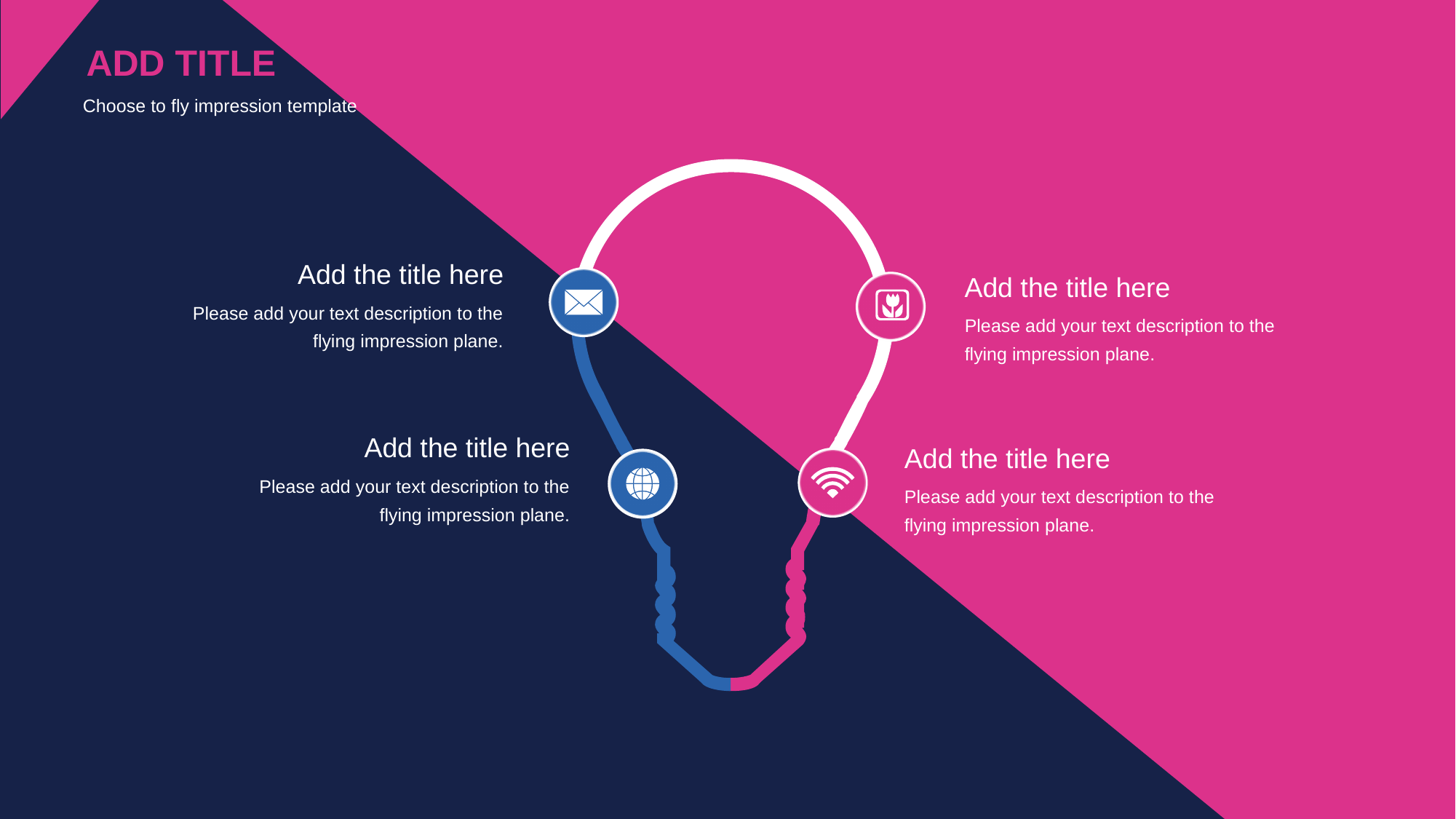

ADD TITLE
Choose to fly impression template

Add the title here
Add the title here

Please add your text description to the flying impression plane.
Please add your text description to the flying impression plane.
Add the title here
Add the title here

Please add your text description to the flying impression plane.
Please add your text description to the flying impression plane.